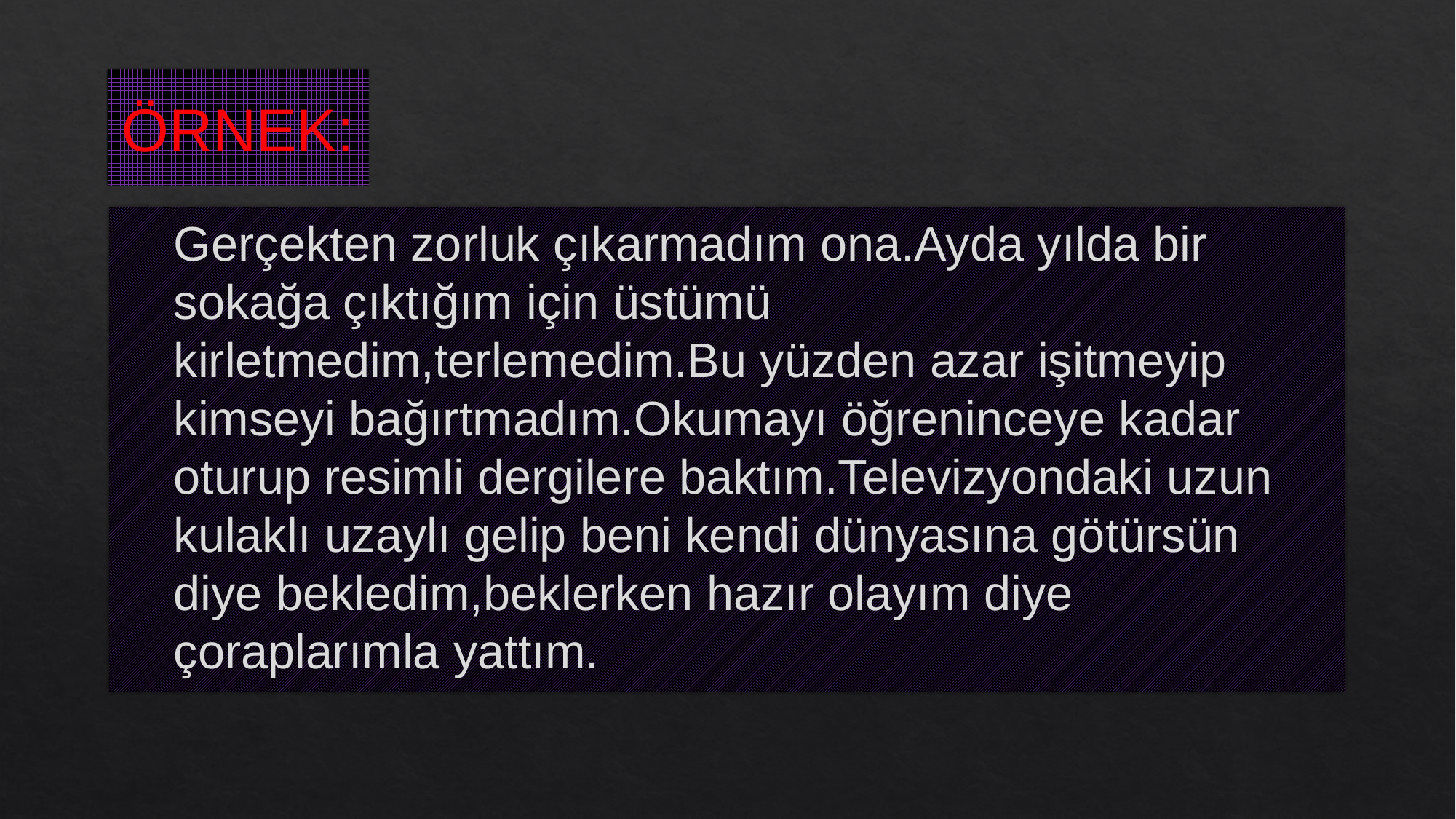

# ÖRNEK:
Gerçekten zorluk çıkarmadım ona.Ayda yılda bir sokağa çıktığım için üstümü kirletmedim,terlemedim.Bu yüzden azar işitmeyip kimseyi bağırtmadım.Okumayı öğreninceye kadar oturup resimli dergilere baktım.Televizyondaki uzun kulaklı uzaylı gelip beni kendi dünyasına götürsün diye bekledim,beklerken hazır olayım diye çoraplarımla yattım.